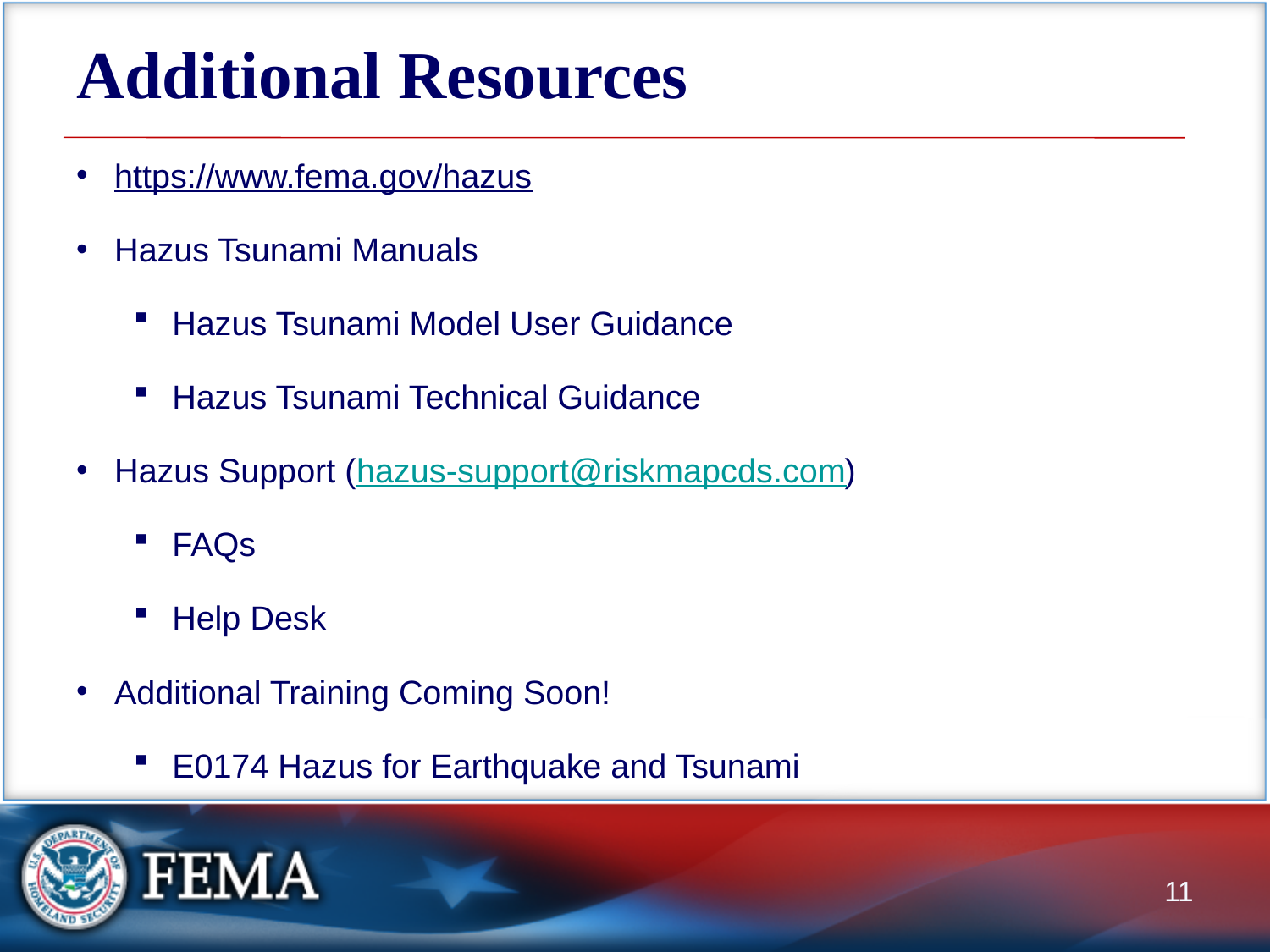

# Additional Resources
https://www.fema.gov/hazus
Hazus Tsunami Manuals
Hazus Tsunami Model User Guidance
Hazus Tsunami Technical Guidance
Hazus Support (hazus-support@riskmapcds.com)
FAQs
Help Desk
Additional Training Coming Soon!
E0174 Hazus for Earthquake and Tsunami
11